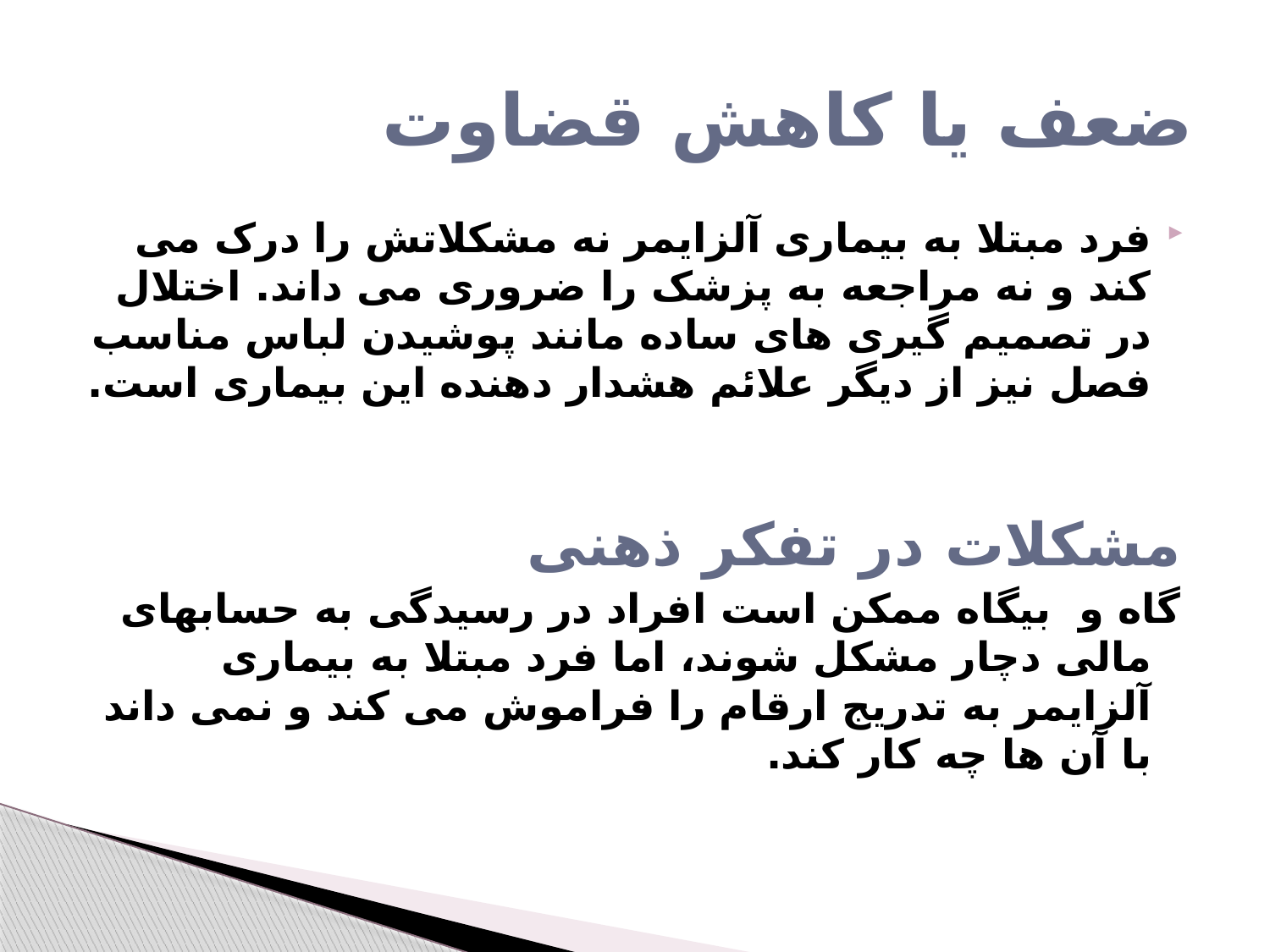

# ضعف یا کاهش قضاوت
فرد مبتلا به بیماری آلزایمر نه مشکلاتش را درک می کند و نه مراجعه به پزشک را ضروری می داند. اختلال در تصمیم گیری های ساده مانند پوشیدن لباس مناسب فصل نیز از دیگر علائم هشدار دهنده این بیماری است.

مشکلات در تفکر ذهنی
گاه و  بیگاه ممکن است افراد در رسیدگی به حسابهای مالی دچار مشکل شوند، اما فرد مبتلا به بیماری آلزایمر به تدریج ارقام را فراموش می کند و نمی داند با آن ها چه کار کند.